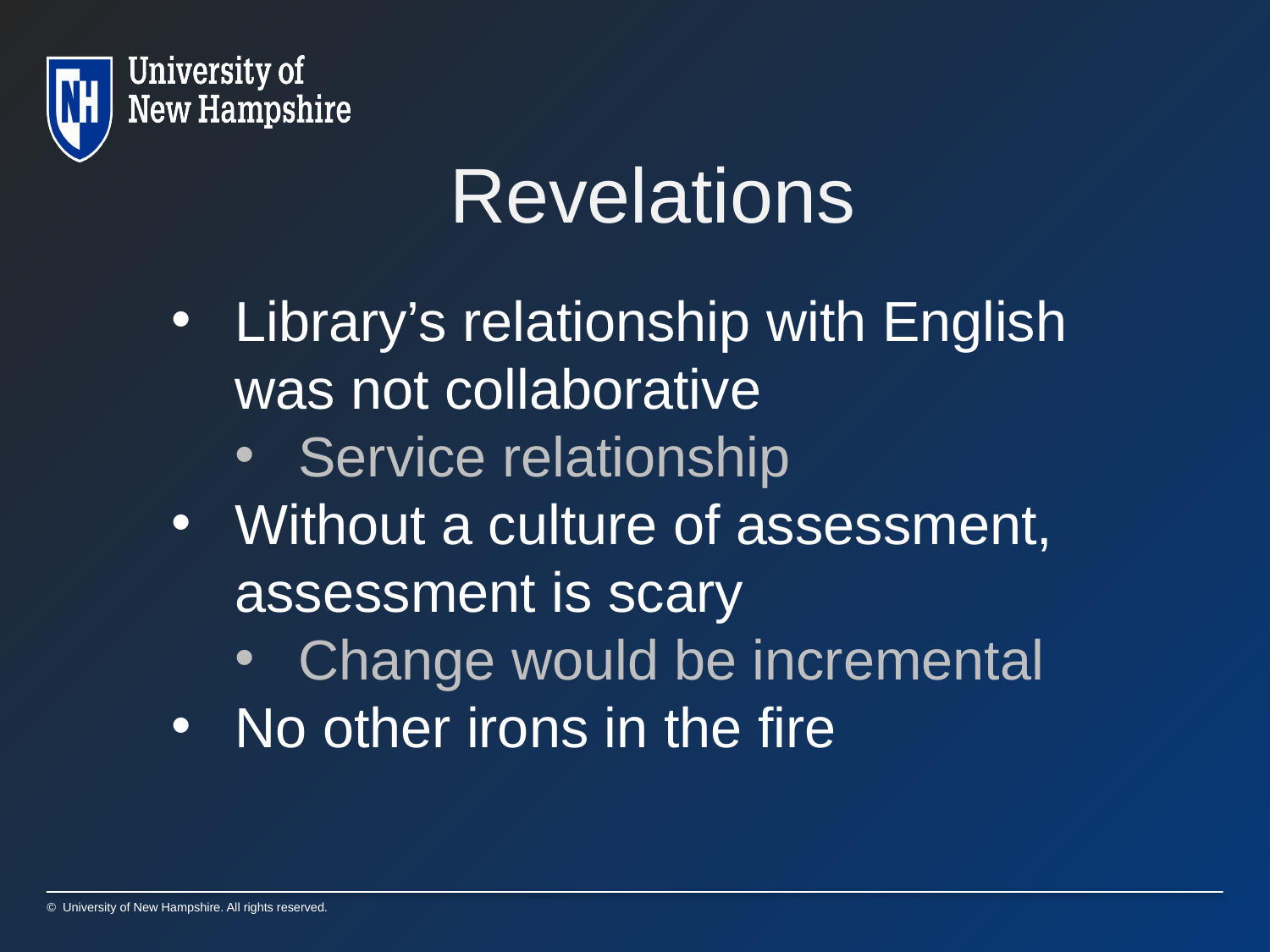

# Revelations
Library’s relationship with English was not collaborative
Service relationship
Without a culture of assessment, assessment is scary
Change would be incremental
No other irons in the fire